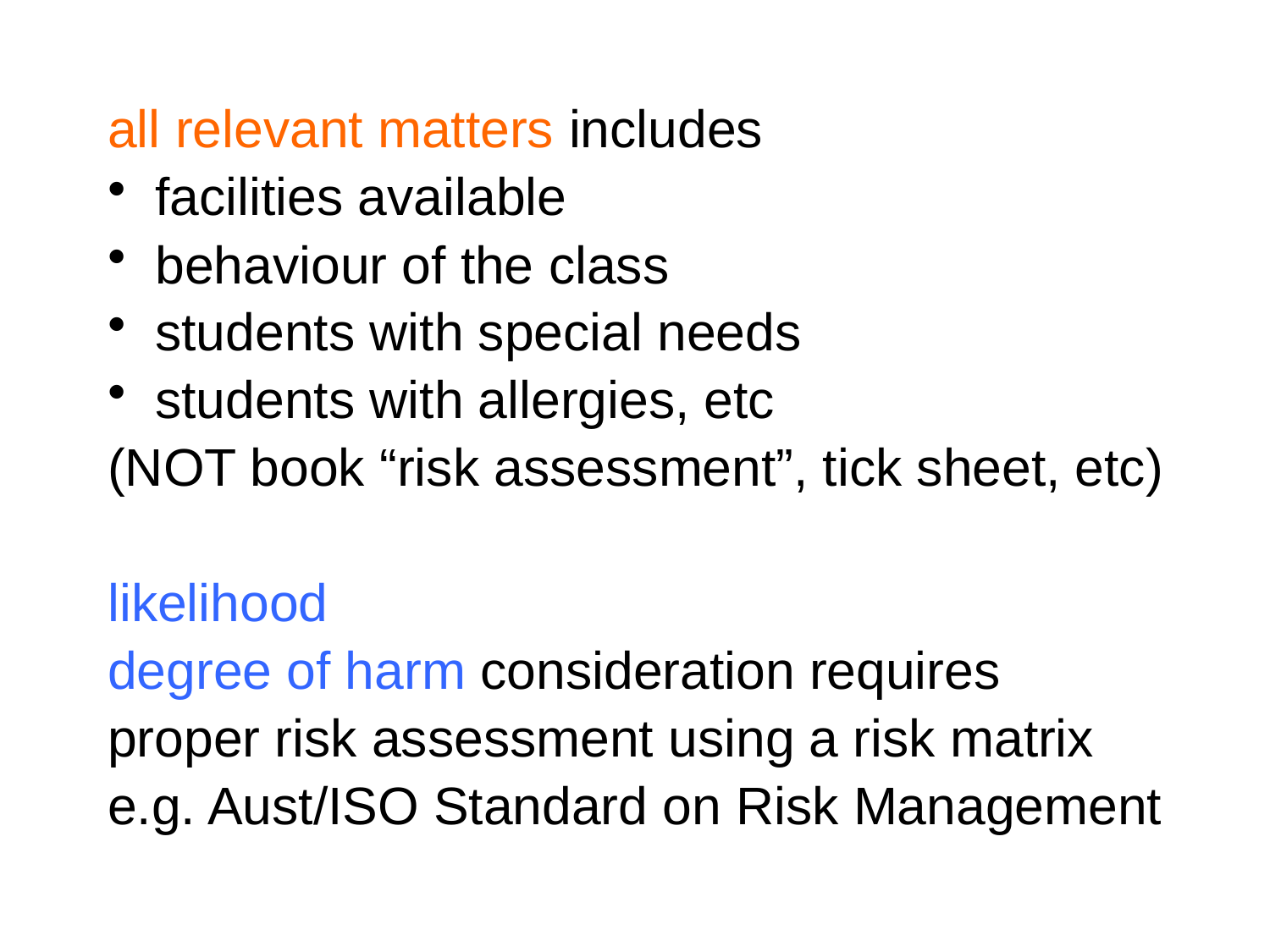

all relevant matters includes
facilities available
behaviour of the class
students with special needs
students with allergies, etc
(NOT book “risk assessment”, tick sheet, etc)

likelihood
degree of harm consideration requires
proper risk assessment using a risk matrix
e.g. Aust/ISO Standard on Risk Management